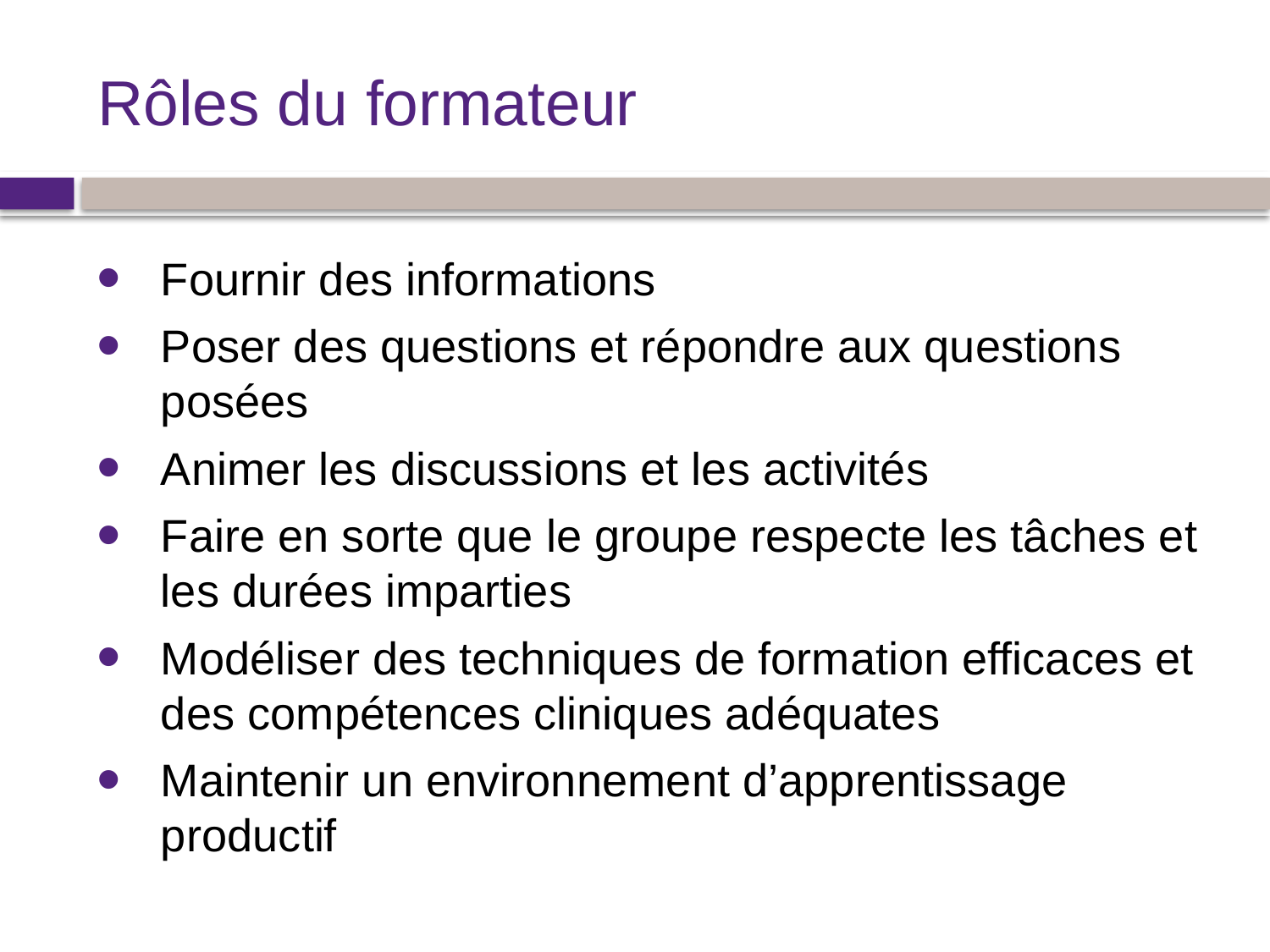

# Rôles du formateur
Fournir des informations
Poser des questions et répondre aux questions posées
Animer les discussions et les activités
Faire en sorte que le groupe respecte les tâches et les durées imparties
Modéliser des techniques de formation efficaces et des compétences cliniques adéquates
Maintenir un environnement d’apprentissage productif